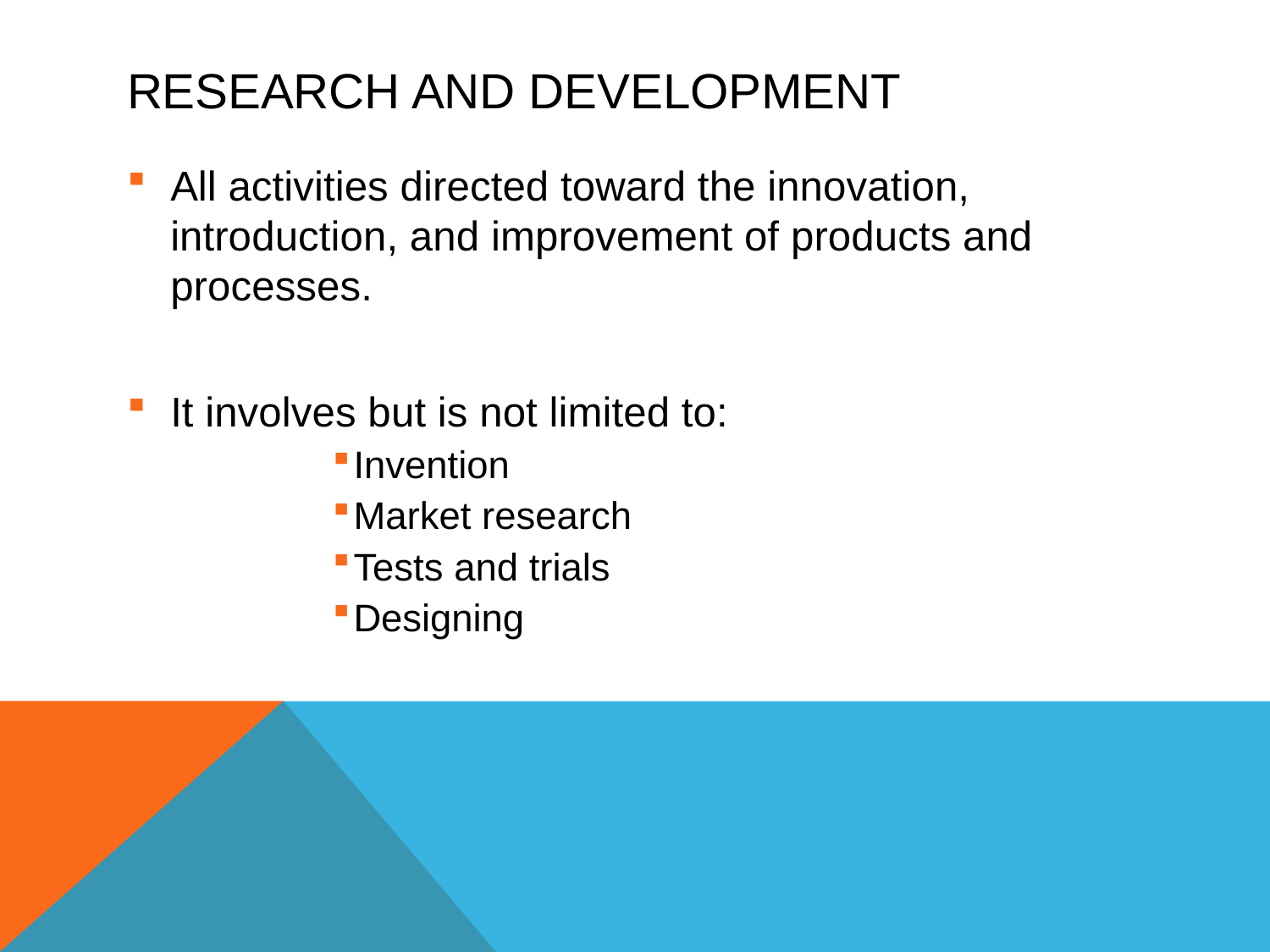

# Research and development
All activities directed toward the innovation, introduction, and improvement of products and processes.

It involves but is not limited to:
Invention
Market research
Tests and trials
Designing